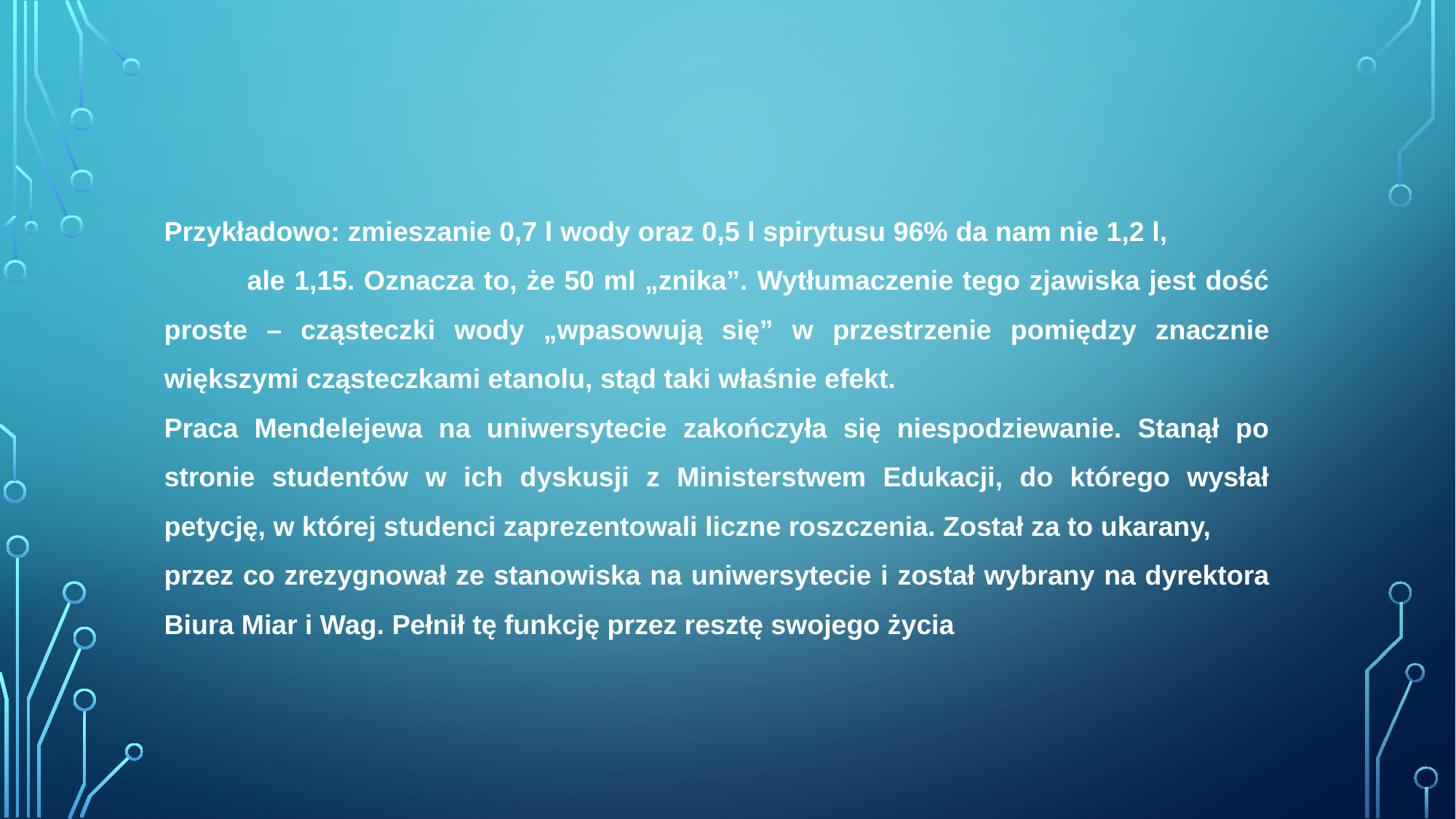

Przykładowo: zmieszanie 0,7 l wody oraz 0,5 l spirytusu 96% da nam nie 1,2 l,                       ale 1,15. Oznacza to, że 50 ml „znika”. Wytłumaczenie tego zjawiska jest dość proste – cząsteczki wody „wpasowują się” w przestrzenie pomiędzy znacznie większymi cząsteczkami etanolu, stąd taki właśnie efekt.
Praca Mendelejewa na uniwersytecie zakończyła się niespodziewanie. Stanął po stronie studentów w ich dyskusji z Ministerstwem Edukacji, do którego wysłał petycję, w której studenci zaprezentowali liczne roszczenia. Został za to ukarany,
przez co zrezygnował ze stanowiska na uniwersytecie i został wybrany na dyrektora Biura Miar i Wag. Pełnił tę funkcję przez resztę swojego życia